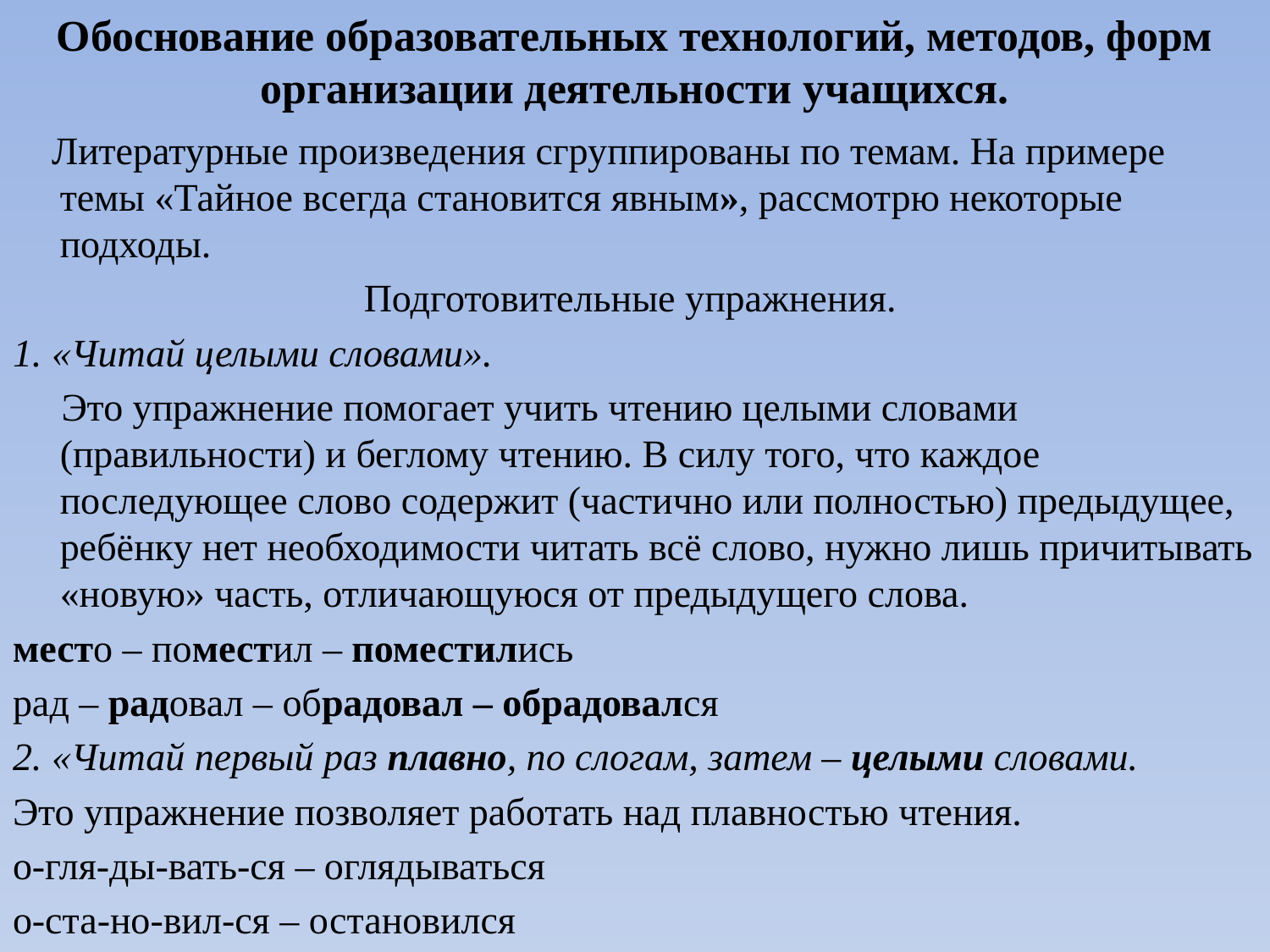

# Обоснование образовательных технологий, методов, форм организации деятельности учащихся.
    Литературные произведения сгруппированы по темам. На примере темы «Тайное всегда становится явным», рассмотрю некоторые подходы.
Подготовительные упражнения.
1. «Читай целыми словами».
     Это упражнение помогает учить чтению целыми словами (правильности) и беглому чтению. В силу того, что каждое последующее слово содержит (частично или полностью) предыдущее, ребёнку нет необходимости читать всё слово, нужно лишь причитывать «новую» часть, отличающуюся от предыдущего слова.
место – поместил – поместились
рад – радовал – обрадовал – обрадовался
2. «Читай первый раз плавно, по слогам, затем – целыми словами.
Это упражнение позволяет работать над плавностью чтения.
о-гля-ды-вать-ся – оглядываться
о-ста-но-вил-ся – остановился